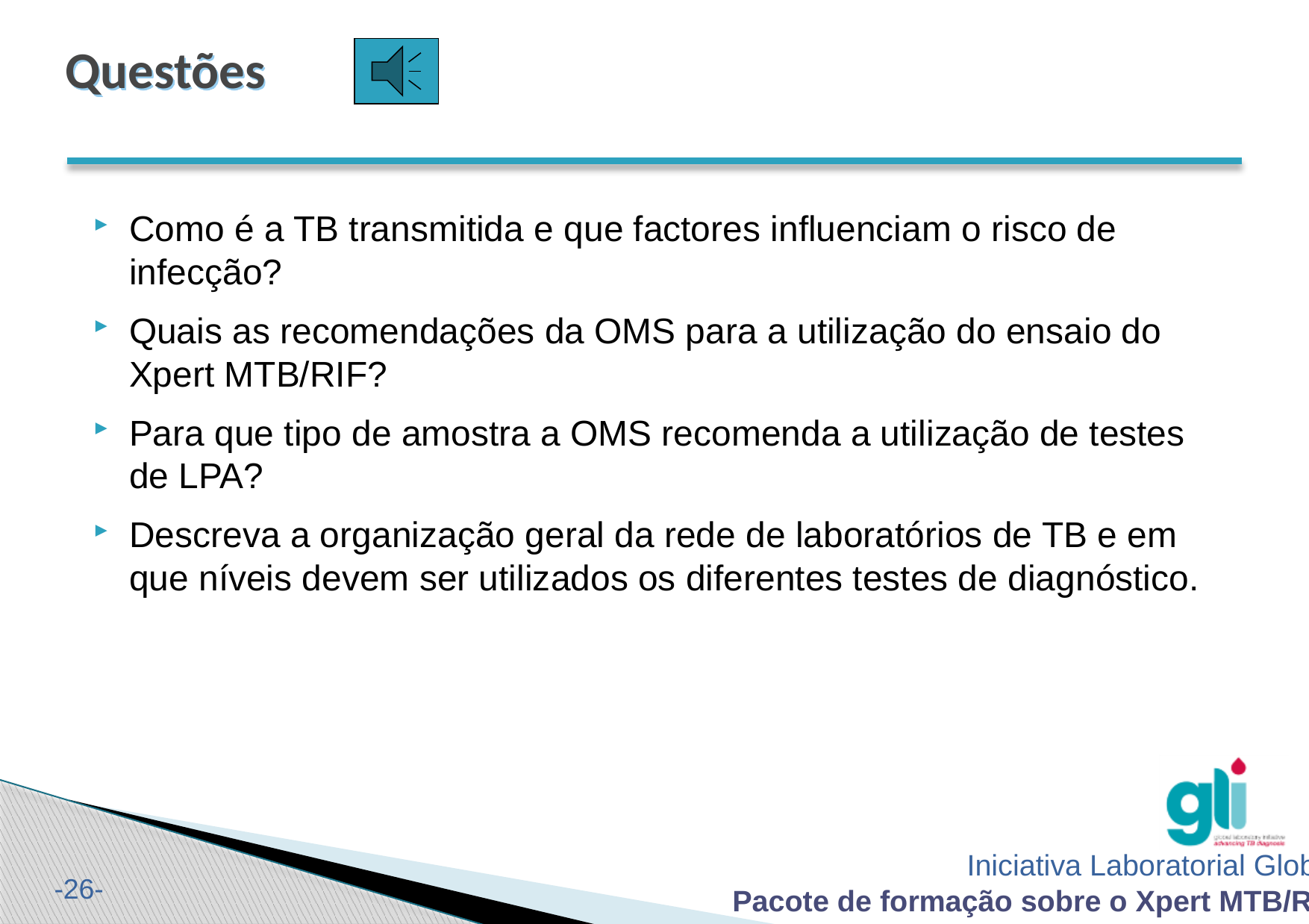

# Questões

Como é a TB transmitida e que factores influenciam o risco de infecção?
Quais as recomendações da OMS para a utilização do ensaio do Xpert MTB/RIF?
Para que tipo de amostra a OMS recomenda a utilização de testes de LPA?
Descreva a organização geral da rede de laboratórios de TB e em que níveis devem ser utilizados os diferentes testes de diagnóstico.